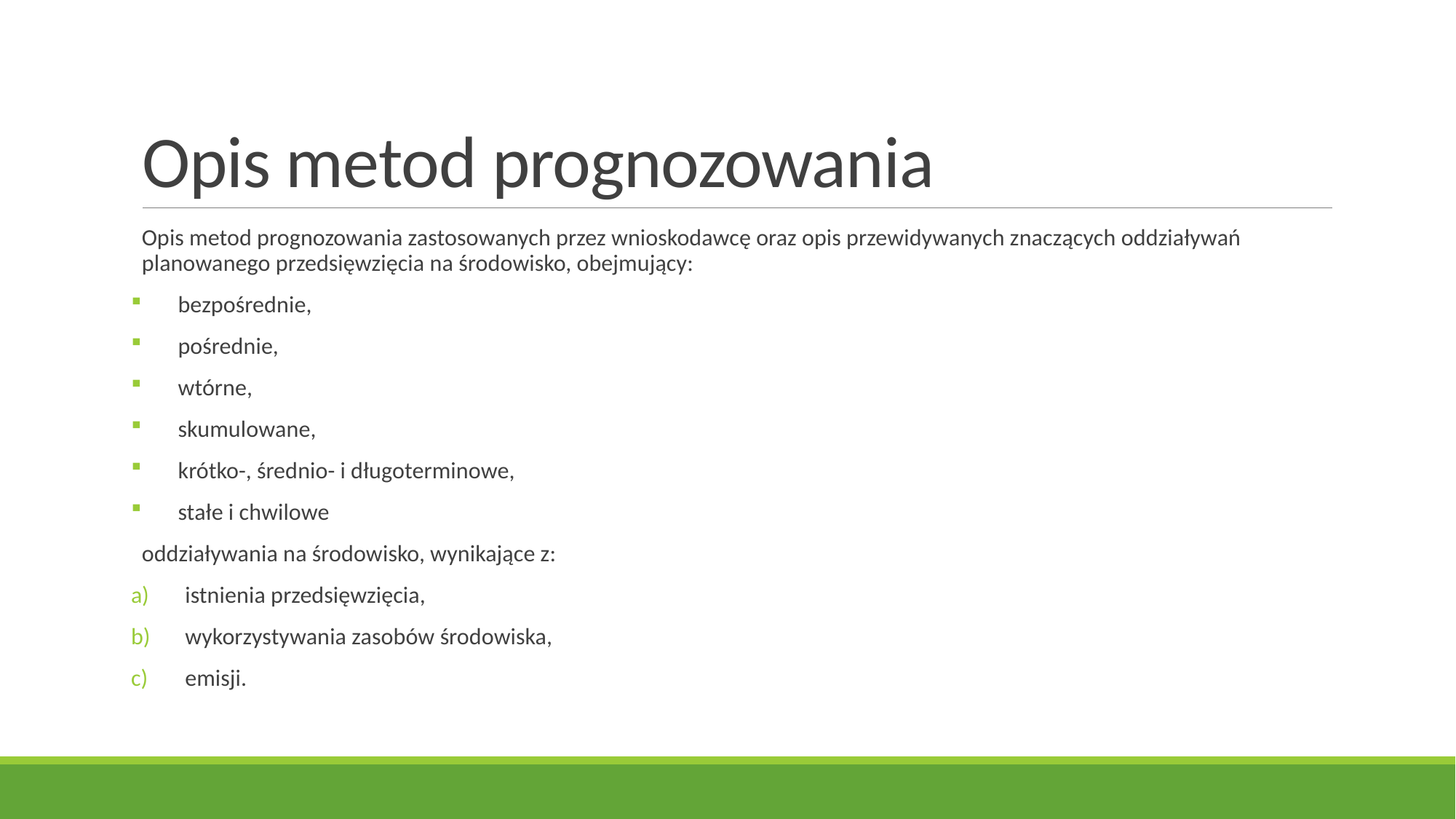

# Opis metod prognozowania
Opis metod prognozowania zastosowanych przez wnioskodawcę oraz opis przewidywanych znaczących oddziaływań planowanego przedsięwzięcia na środowisko, obejmujący:
bezpośrednie,
pośrednie,
wtórne,
skumulowane,
krótko-, średnio- i długoterminowe,
stałe i chwilowe
oddziaływania na środowisko, wynikające z:
istnienia przedsięwzięcia,
wykorzystywania zasobów środowiska,
emisji.